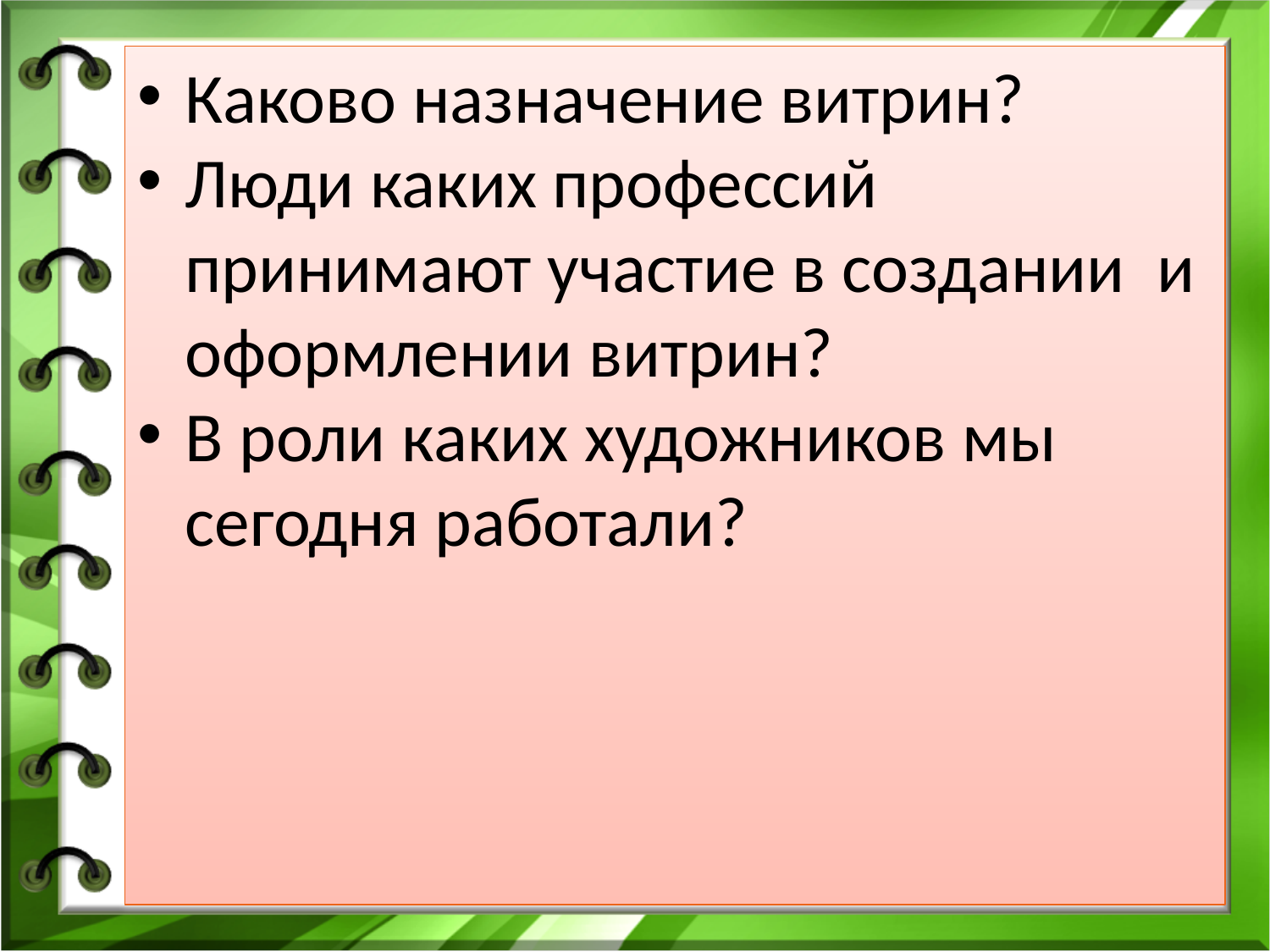

Каково назначение витрин?
Люди каких профессий принимают участие в создании  и оформлении витрин?
В роли каких художников мы сегодня работали?